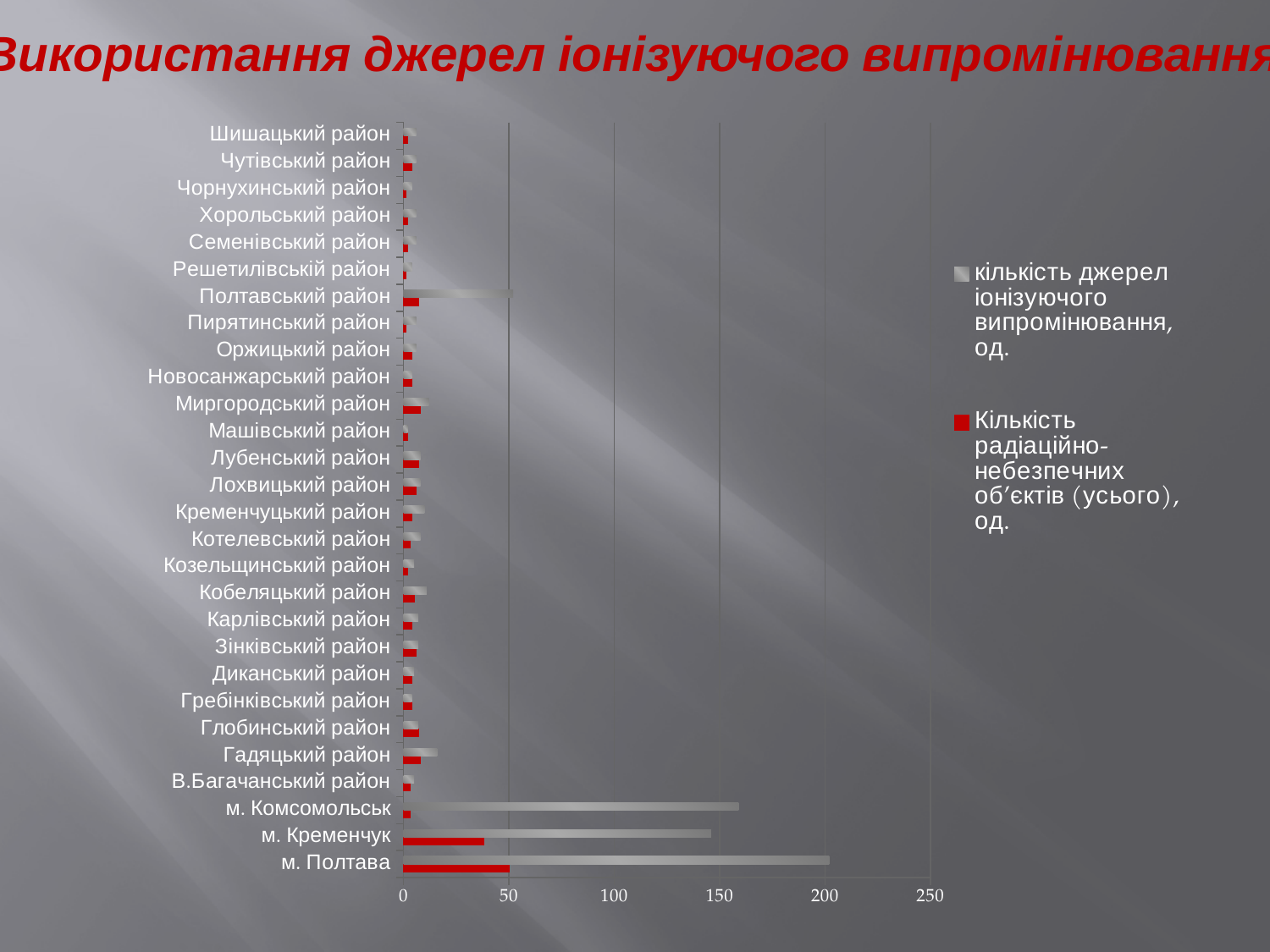

Використання джерел іонізуючого випромінювання

### Chart

| Category |  |  |
|---|---|---|
| м. Полтава | 50.0 | 202.0 |
| м. Кременчук | 38.0 | 146.0 |
| м. Комсомольськ | 3.0 | 159.0 |
| В.Багачанський район | 3.0 | 5.0 |
| Гадяцький район | 8.0 | 16.0 |
| Глобинський район | 7.0 | 7.0 |
| Гребінківський район | 4.0 | 4.0 |
| Диканський район | 4.0 | 5.0 |
| Зінківський район | 6.0 | 7.0 |
| Карлівський район | 4.0 | 7.0 |
| Кобеляцький район | 5.0 | 11.0 |
| Козельщинський район | 2.0 | 5.0 |
| Котелевський район | 3.0 | 8.0 |
| Кременчуцький район | 4.0 | 10.0 |
| Лохвицький район | 6.0 | 8.0 |
| Лубенський район | 7.0 | 8.0 |
| Машівський район | 2.0 | 2.0 |
| Миргородський район | 8.0 | 12.0 |
| Новосанжарський район | 4.0 | 4.0 |
| Оржицький район | 4.0 | 6.0 |
| Пирятинський район | 1.0 | 6.0 |
| Полтавський район | 7.0 | 52.0 |
| Решетилівській район | 1.0 | 4.0 |
| Семенівський район | 2.0 | 6.0 |
| Хорольський район | 2.0 | 6.0 |
| Чорнухинський район | 1.0 | 4.0 |
| Чутівський район | 4.0 | 6.0 |
| Шишацький район | 2.0 | 6.0 |